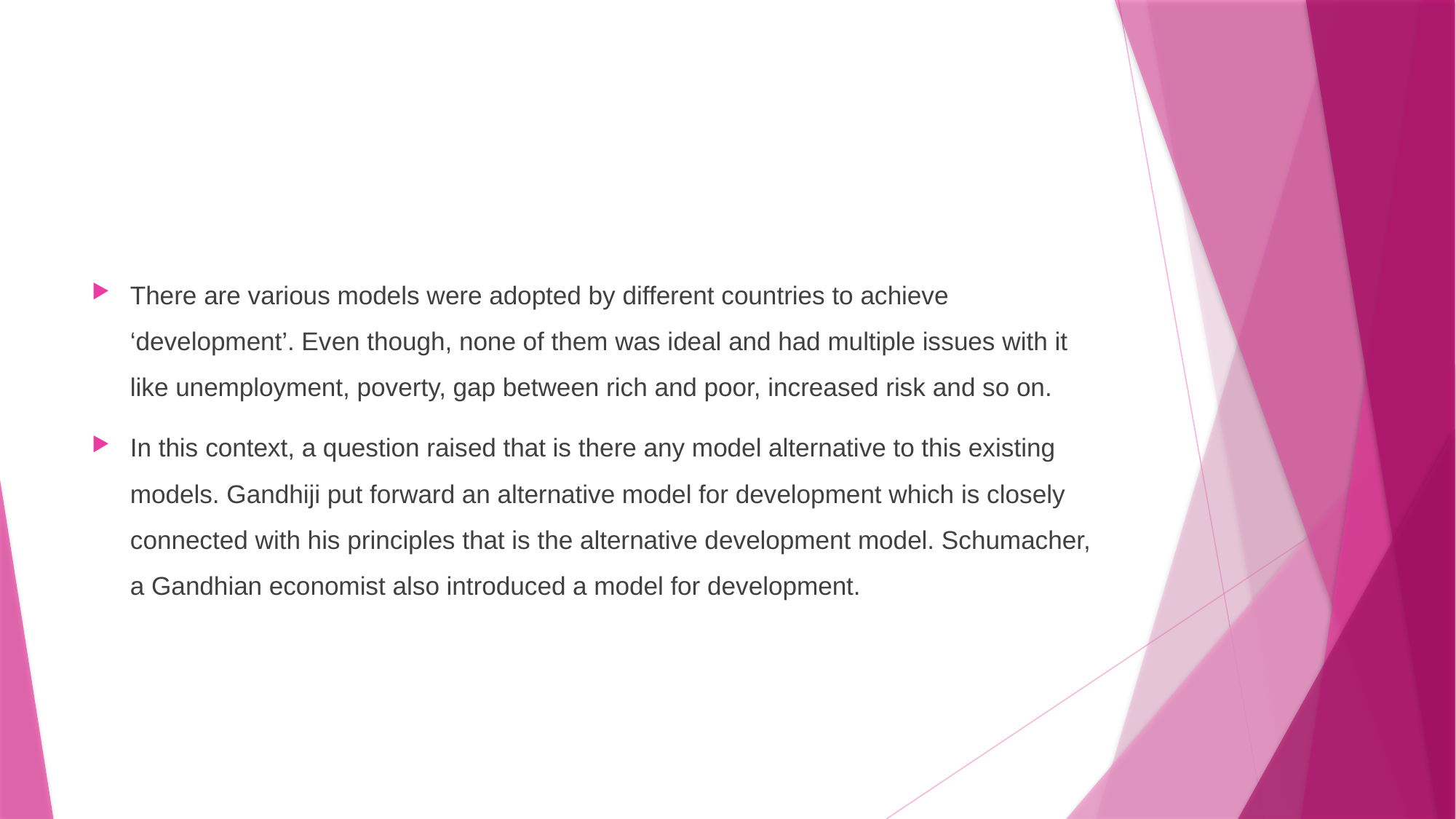

There are various models were adopted by different countries to achieve ‘development’. Even though, none of them was ideal and had multiple issues with it like unemployment, poverty, gap between rich and poor, increased risk and so on.
In this context, a question raised that is there any model alternative to this existing models. Gandhiji put forward an alternative model for development which is closely connected with his principles that is the alternative development model. Schumacher, a Gandhian economist also introduced a model for development.